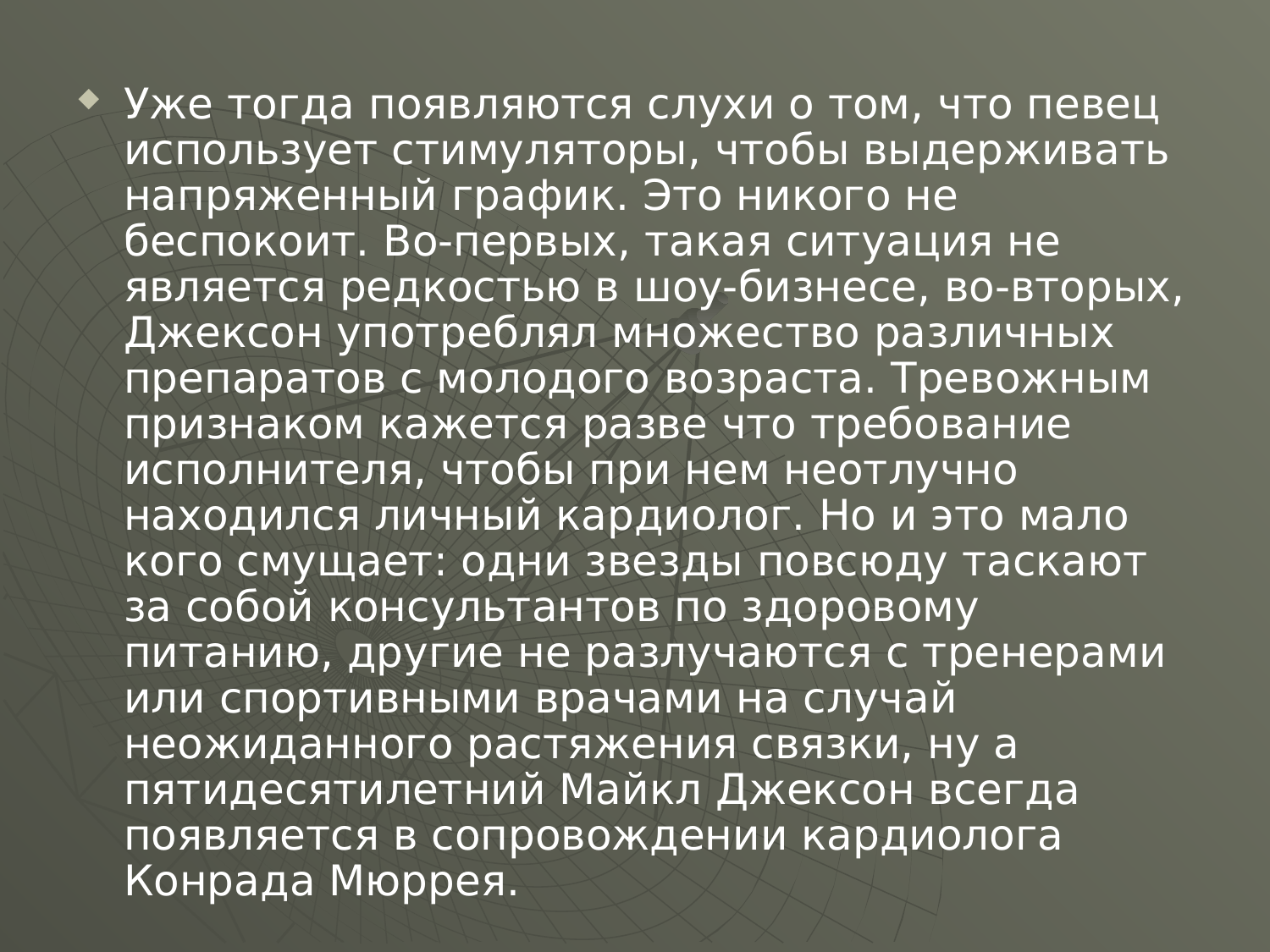

#
Уже тогда появляются слухи о том, что певец использует стимуляторы, чтобы выдерживать напряженный график. Это никого не беспокоит. Во-первых, такая ситуация не является редкостью в шоу-бизнесе, во-вторых, Джексон употреблял множество различных препаратов с молодого возраста. Тревожным признаком кажется разве что требование исполнителя, чтобы при нем неотлучно находился личный кардиолог. Но и это мало кого смущает: одни звезды повсюду таскают за собой консультантов по здоровому питанию, другие не разлучаются с тренерами или спортивными врачами на случай неожиданного растяжения связки, ну а пятидесятилетний Майкл Джексон всегда появляется в сопровождении кардиолога Конрада Мюррея.